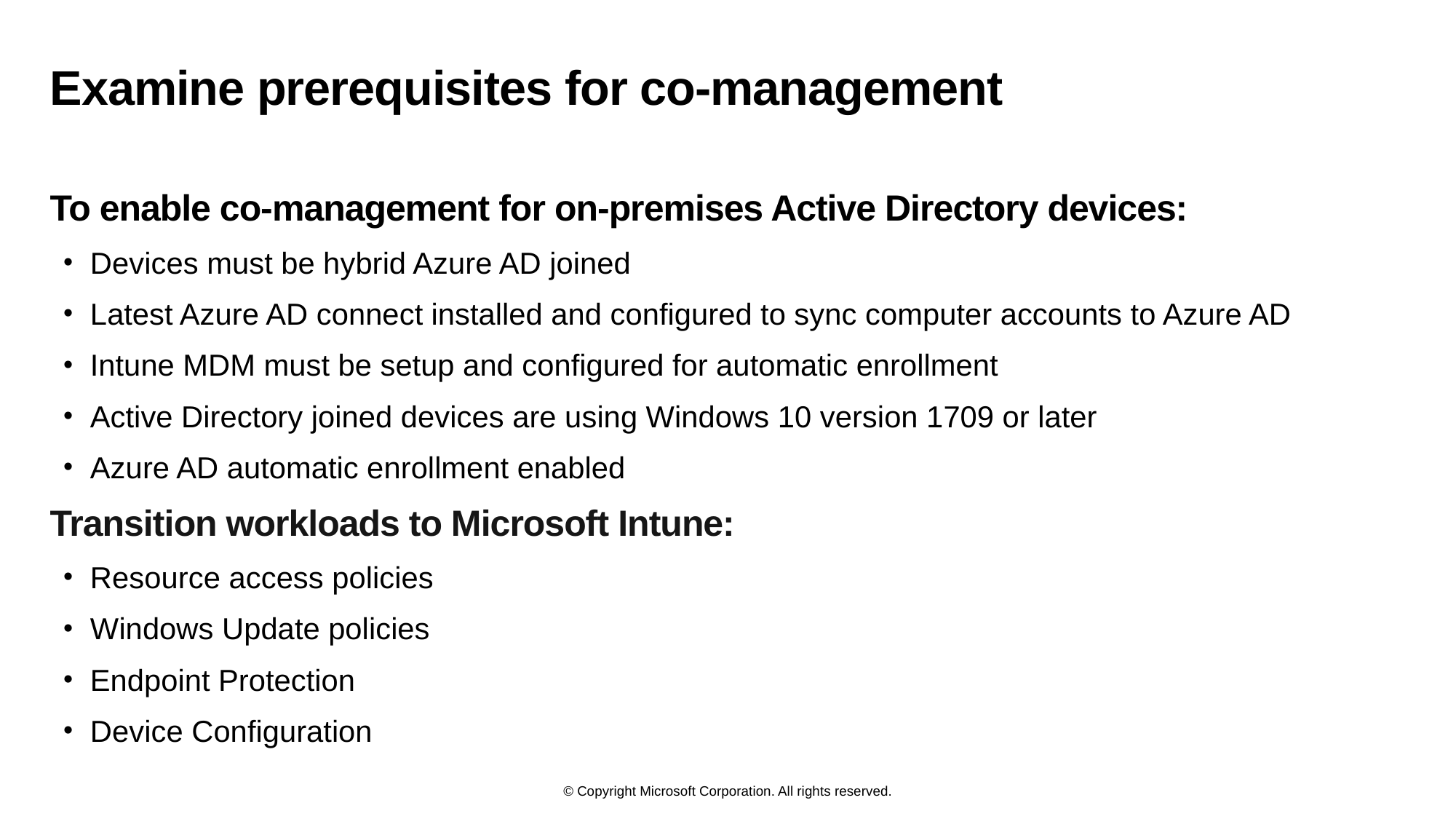

# Examine prerequisites for co-management
To enable co-management for on-premises Active Directory devices:
Devices must be hybrid Azure AD joined
Latest Azure AD connect installed and configured to sync computer accounts to Azure AD
Intune MDM must be setup and configured for automatic enrollment
Active Directory joined devices are using Windows 10 version 1709 or later
Azure AD automatic enrollment enabled
Transition workloads to Microsoft Intune:
Resource access policies
Windows Update policies
Endpoint Protection
Device Configuration